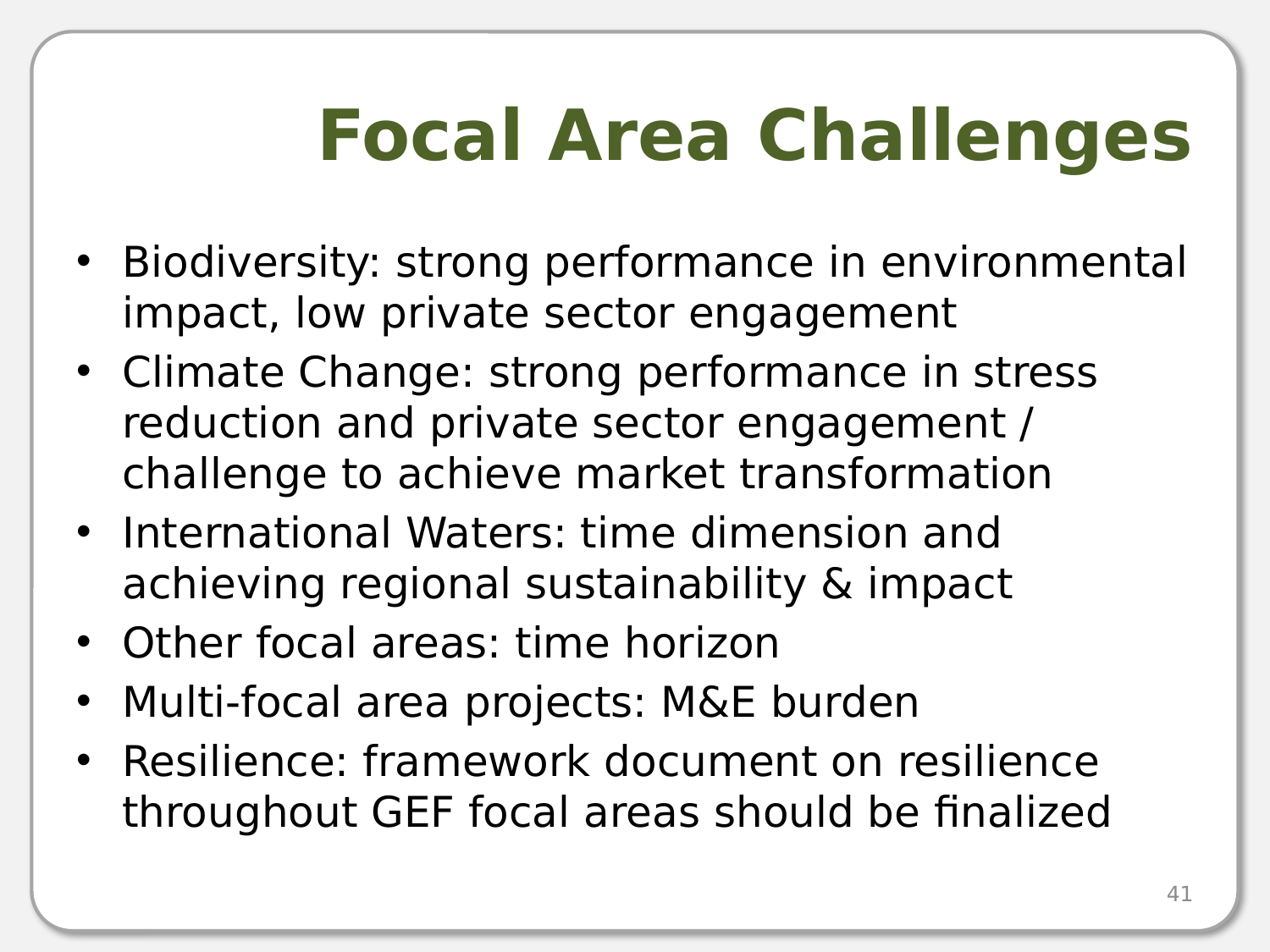

# Focal Area Challenges
Biodiversity: strong performance in environmental impact, low private sector engagement
Climate Change: strong performance in stress reduction and private sector engagement / challenge to achieve market transformation
International Waters: time dimension and achieving regional sustainability & impact
Other focal areas: time horizon
Multi-focal area projects: M&E burden
Resilience: framework document on resilience throughout GEF focal areas should be finalized
41